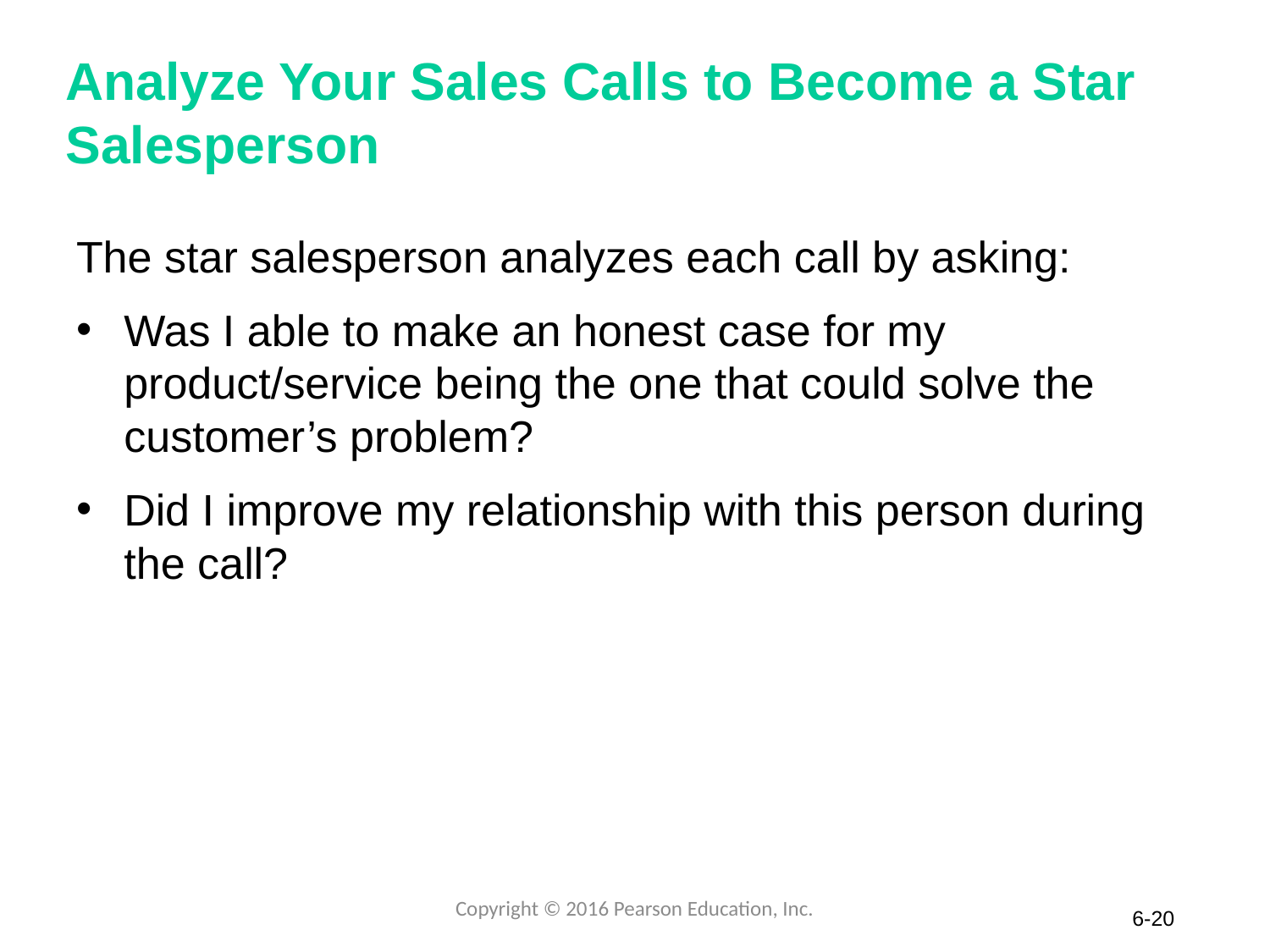

# Analyze Your Sales Calls to Become a Star Salesperson
The star salesperson analyzes each call by asking:

Was I able to make an honest case for my product/service being the one that could solve the customer’s problem?

Did I improve my relationship with this person during the call?
Copyright © 2016 Pearson Education, Inc.